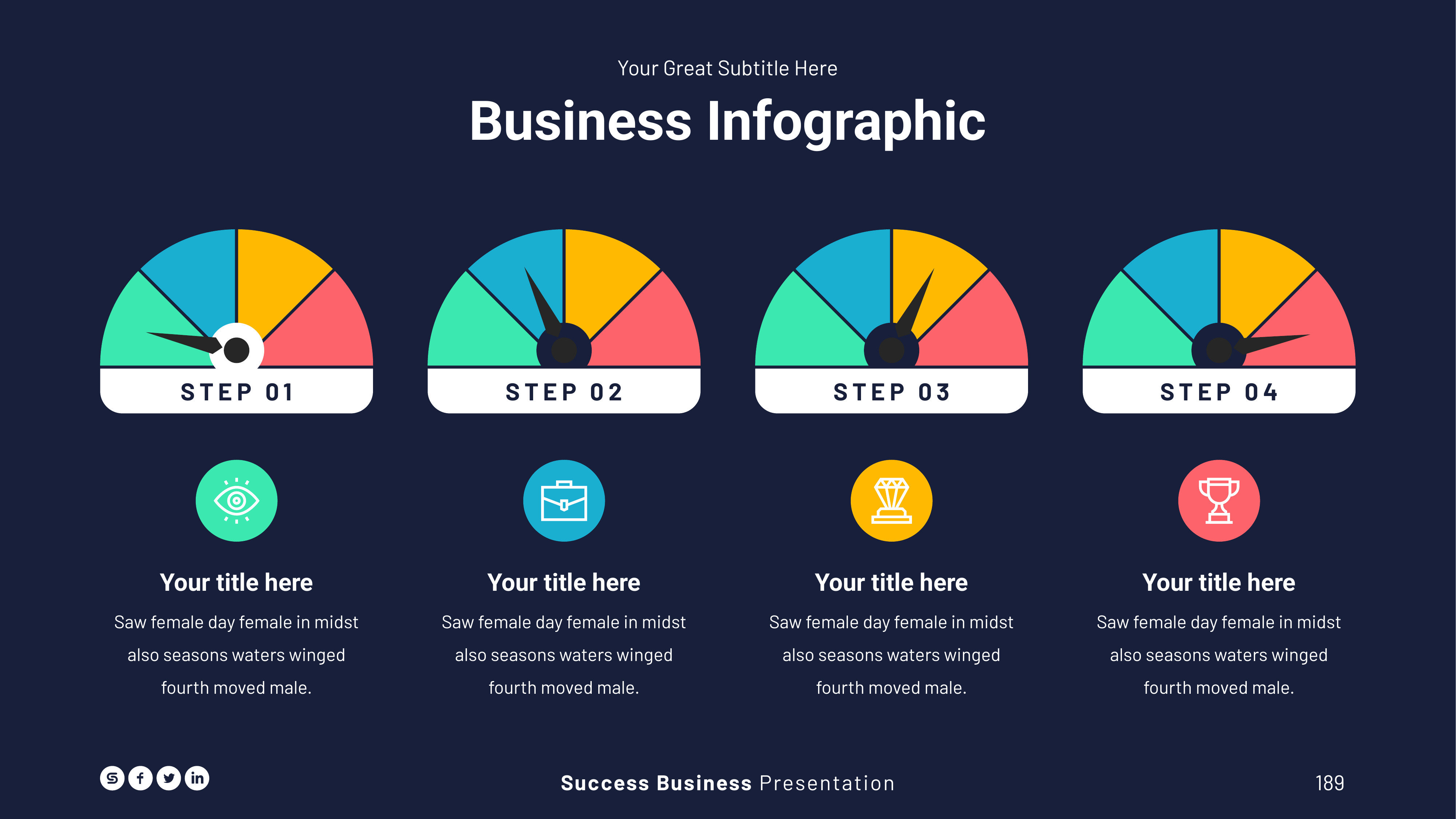

Your Great Subtitle Here
Business Infographic

STEP 01

STEP 02

STEP 03

STEP 04

Your title here
Saw female day female in midst also seasons waters winged fourth moved male.
Your title here
Saw female day female in midst also seasons waters winged fourth moved male.
Your title here
Saw female day female in midst also seasons waters winged fourth moved male.
Your title here
Saw female day female in midst also seasons waters winged fourth moved male.